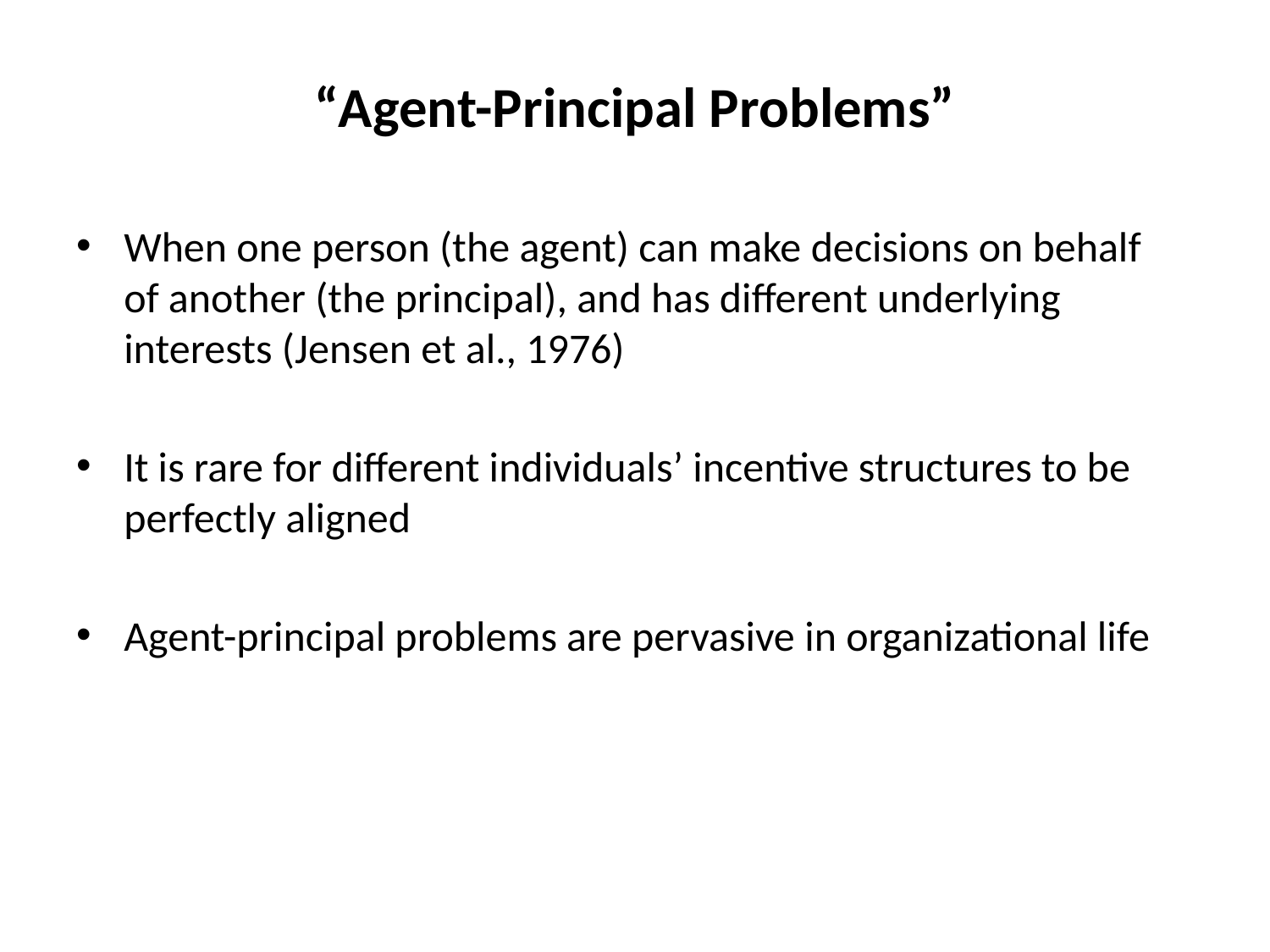

# “Agent-Principal Problems”
When one person (the agent) can make decisions on behalf of another (the principal), and has different underlying interests (Jensen et al., 1976)

It is rare for different individuals’ incentive structures to be perfectly aligned

Agent-principal problems are pervasive in organizational life